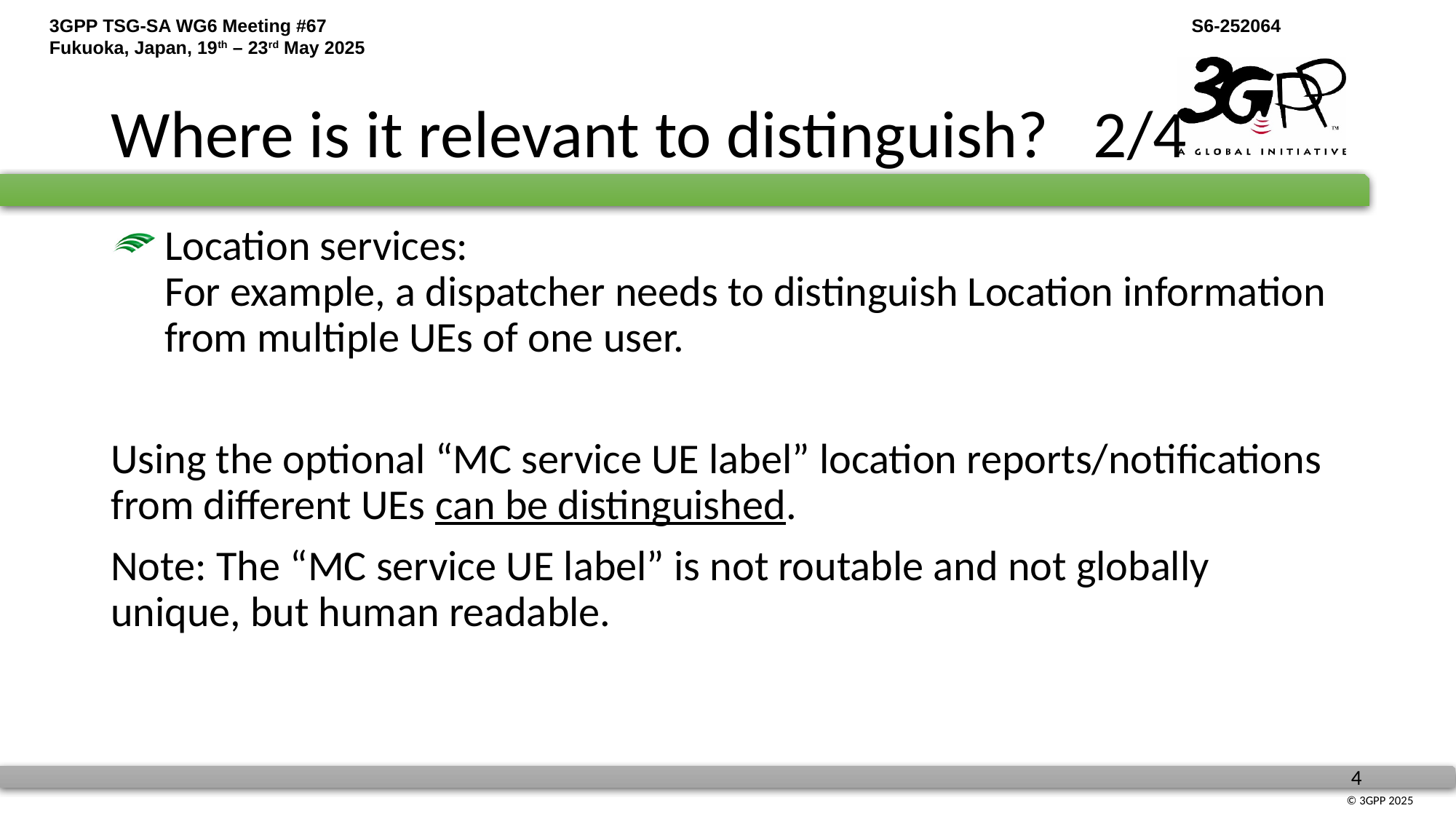

# Where is it relevant to distinguish?   2/4
Location services:
For example, a dispatcher needs to distinguish Location information from multiple UEs of one user.

Using the optional “MC service UE label” location reports/notifications from different UEs can be distinguished.
Note: The “MC service UE label” is not routable and not globally unique, but human readable.